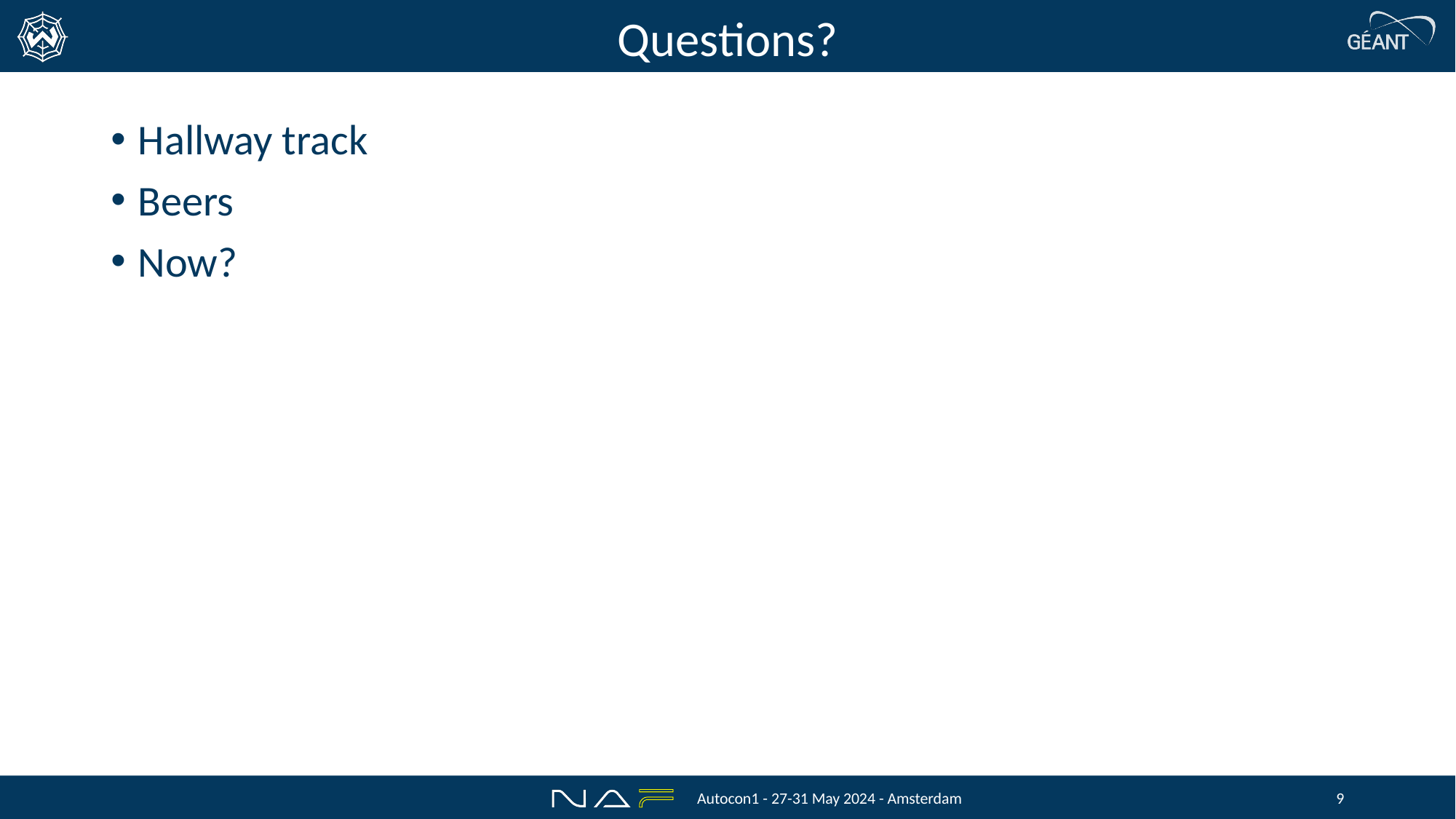

# Questions?
Hallway track
Beers
Now?
Autocon1 - 27-31 May 2024 - Amsterdam
9